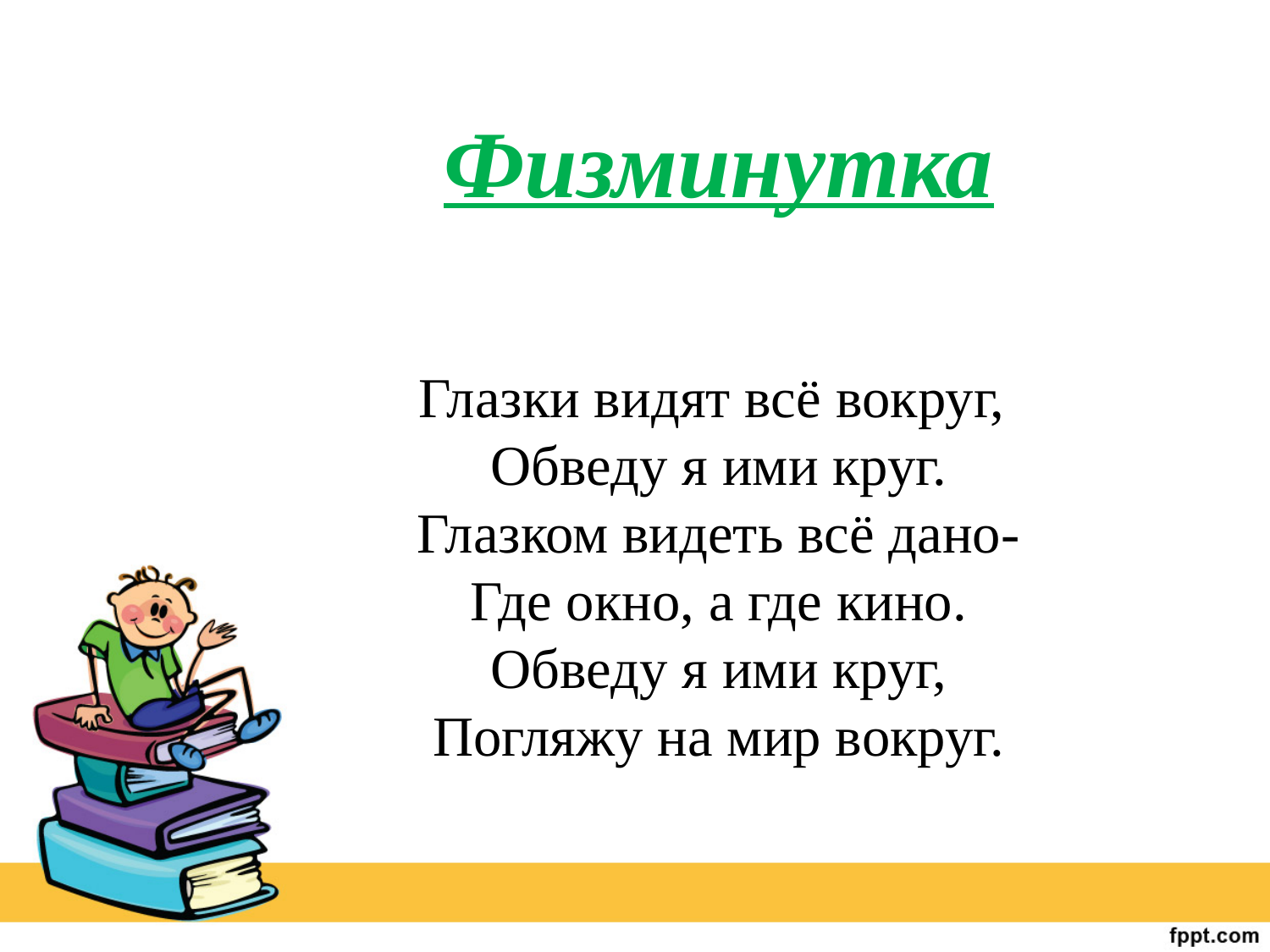

Физминутка

Глазки видят всё вокруг,
Обведу я ими круг.
Глазком видеть всё дано-
Где окно, а где кино.
Обведу я ими круг,
Погляжу на мир вокруг.

#